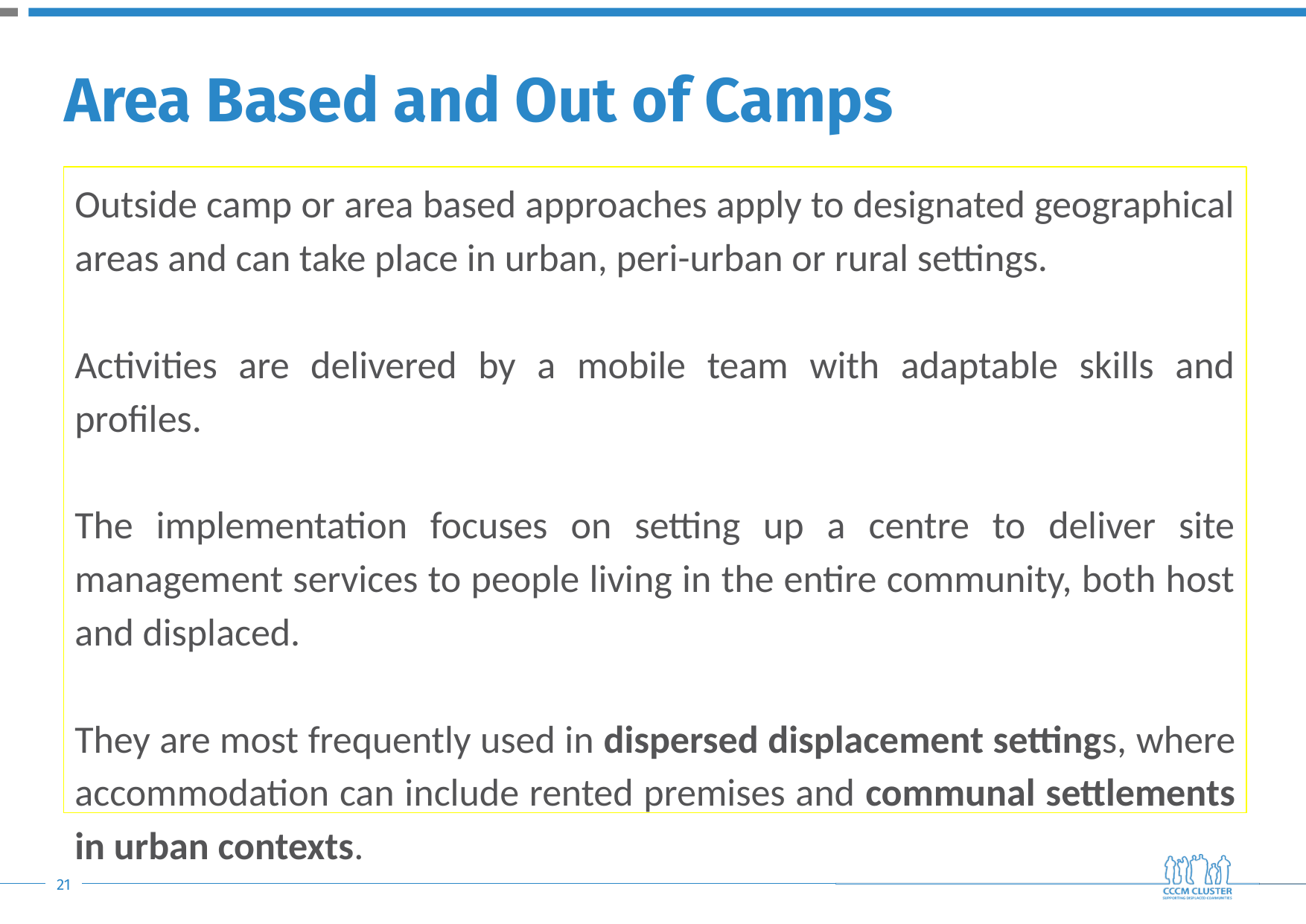

# Area Based and Out of Camps
Outside camp or area based approaches apply to designated geographical areas and can take place in urban, peri-urban or rural settings.

Activities are delivered by a mobile team with adaptable skills and profiles.

The implementation focuses on setting up a centre to deliver site management services to people living in the entire community, both host and displaced.

They are most frequently used in dispersed displacement settings, where accommodation can include rented premises and communal settlements in urban contexts.